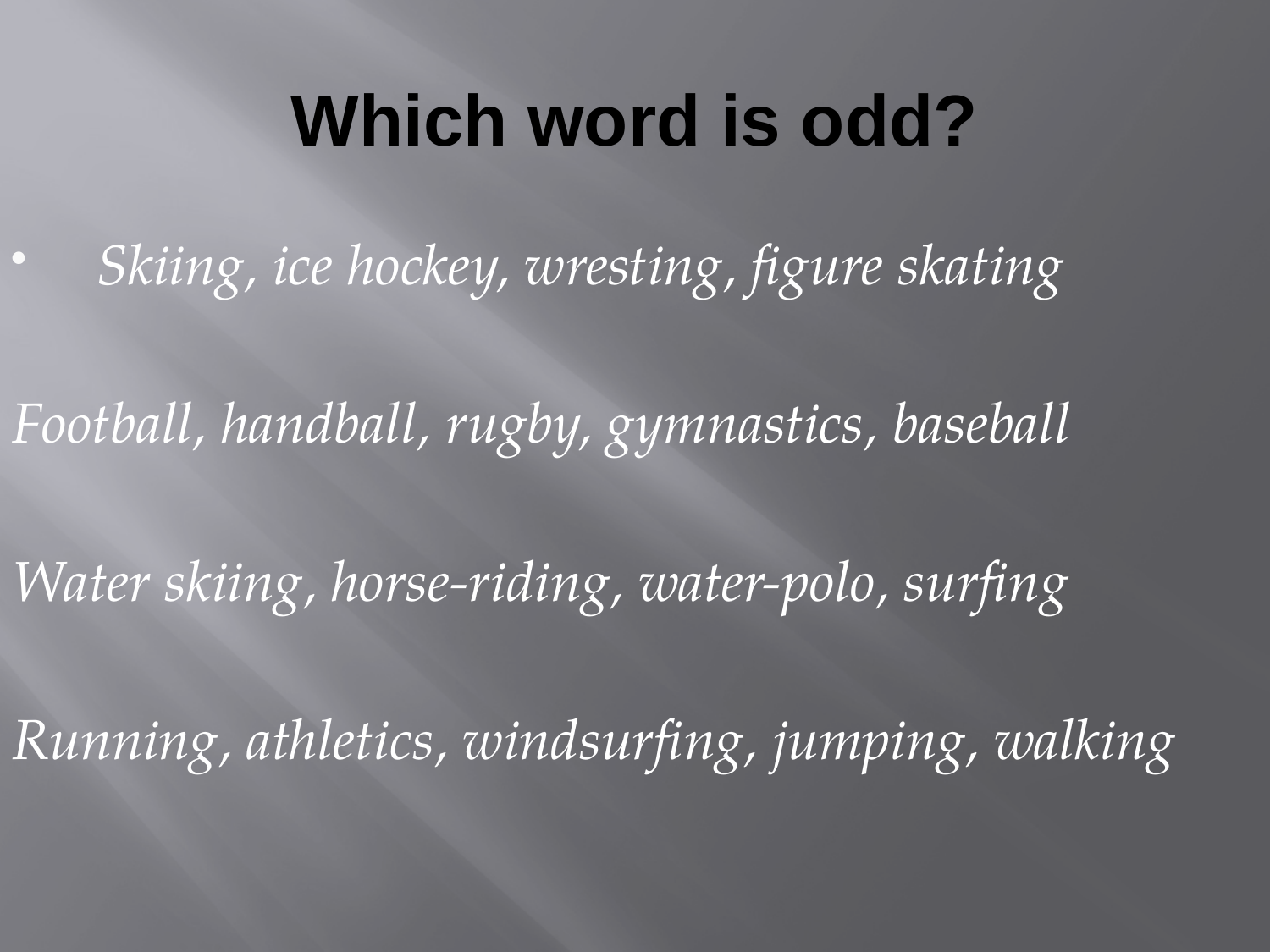

# Which word is odd?
Skiing, ice hockey, wresting, figure skating

Football, handball, rugby, gymnastics, baseball

Water skiing, horse-riding, water-polo, surfing

Running, athletics, windsurfing, jumping, walking